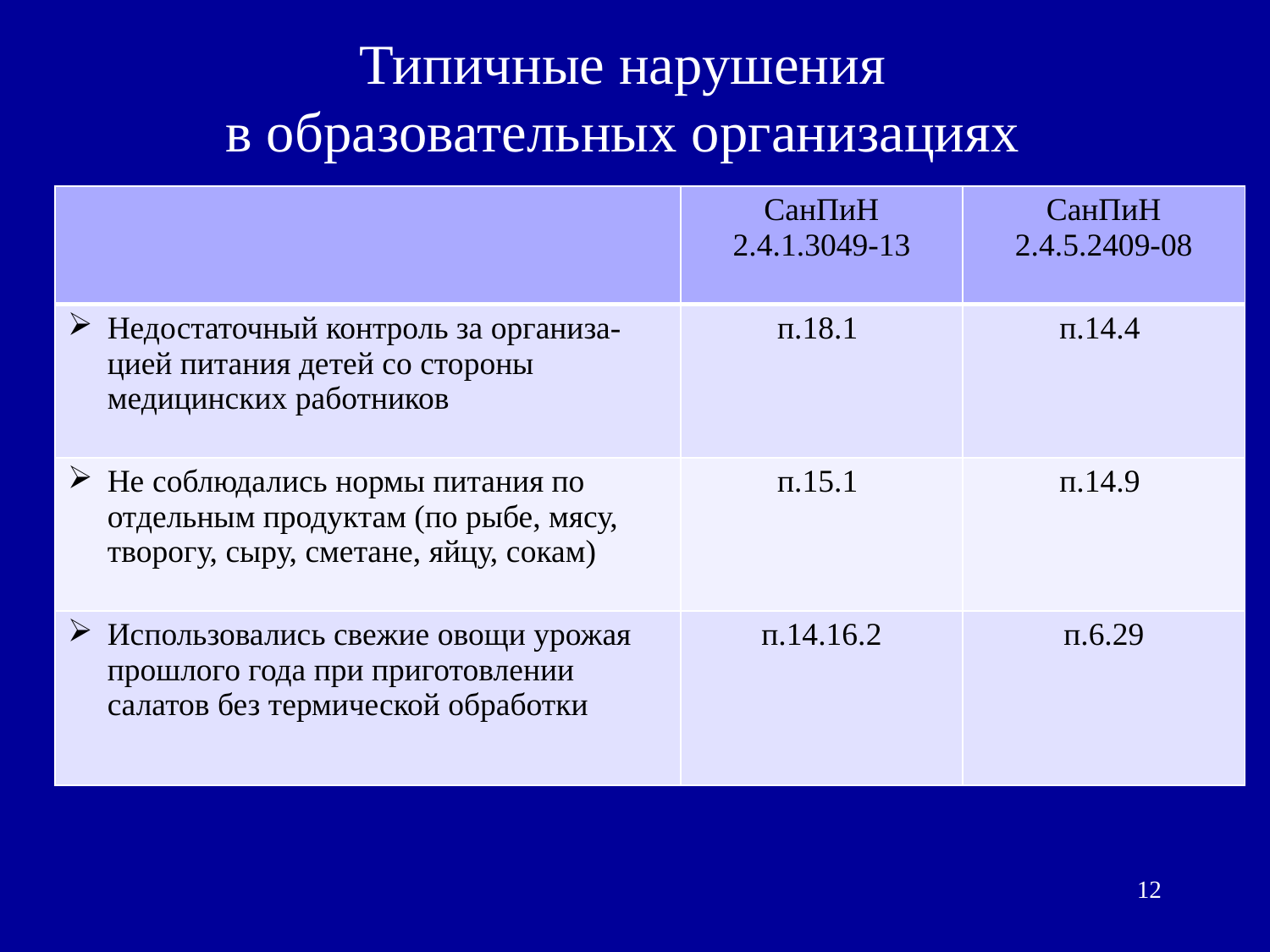

# Типичные нарушения в образовательных организациях
|  | СанПиН 2.4.1.3049-13 | СанПиН 2.4.5.2409-08 |
| --- | --- | --- |
| Недостаточный контроль за организа-цией питания детей со стороны медицинских работников | п.18.1 | п.14.4 |
| Не соблюдались нормы питания по отдельным продуктам (по рыбе, мясу, творогу, сыру, сметане, яйцу, сокам) | п.15.1 | п.14.9 |
| Использовались свежие овощи урожая прошлого года при приготовлении салатов без термической обработки | п.14.16.2 | п.6.29 |
12